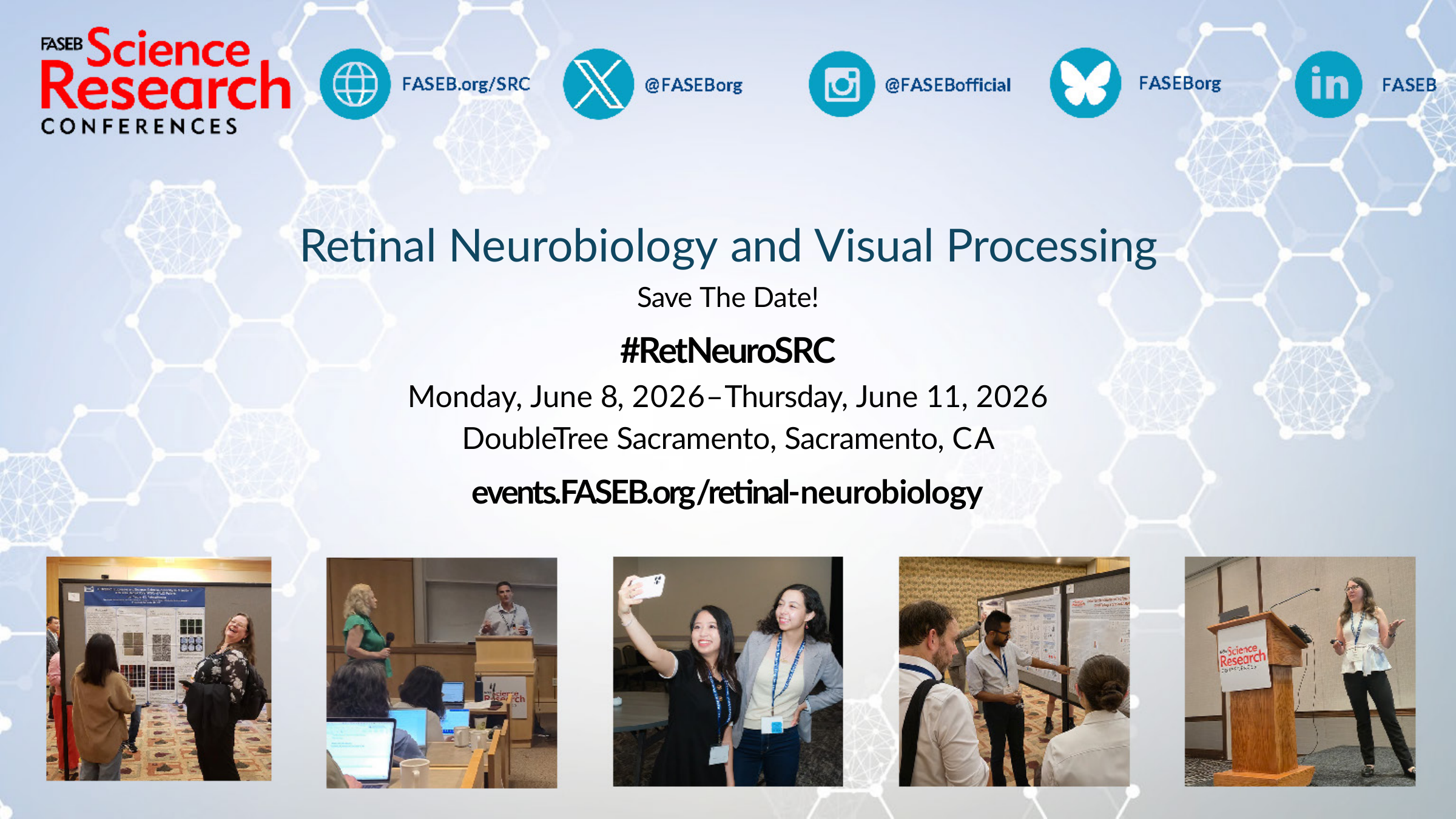

# Retinal Neurobiology and Visual Processing
Save The Date!
#RetNeuroSRC
Monday, June 8, 2026–Thursday, June 11, 2026 DoubleTree Sacramento, Sacramento, CA
events.FASEB.org/retinal-neurobiology